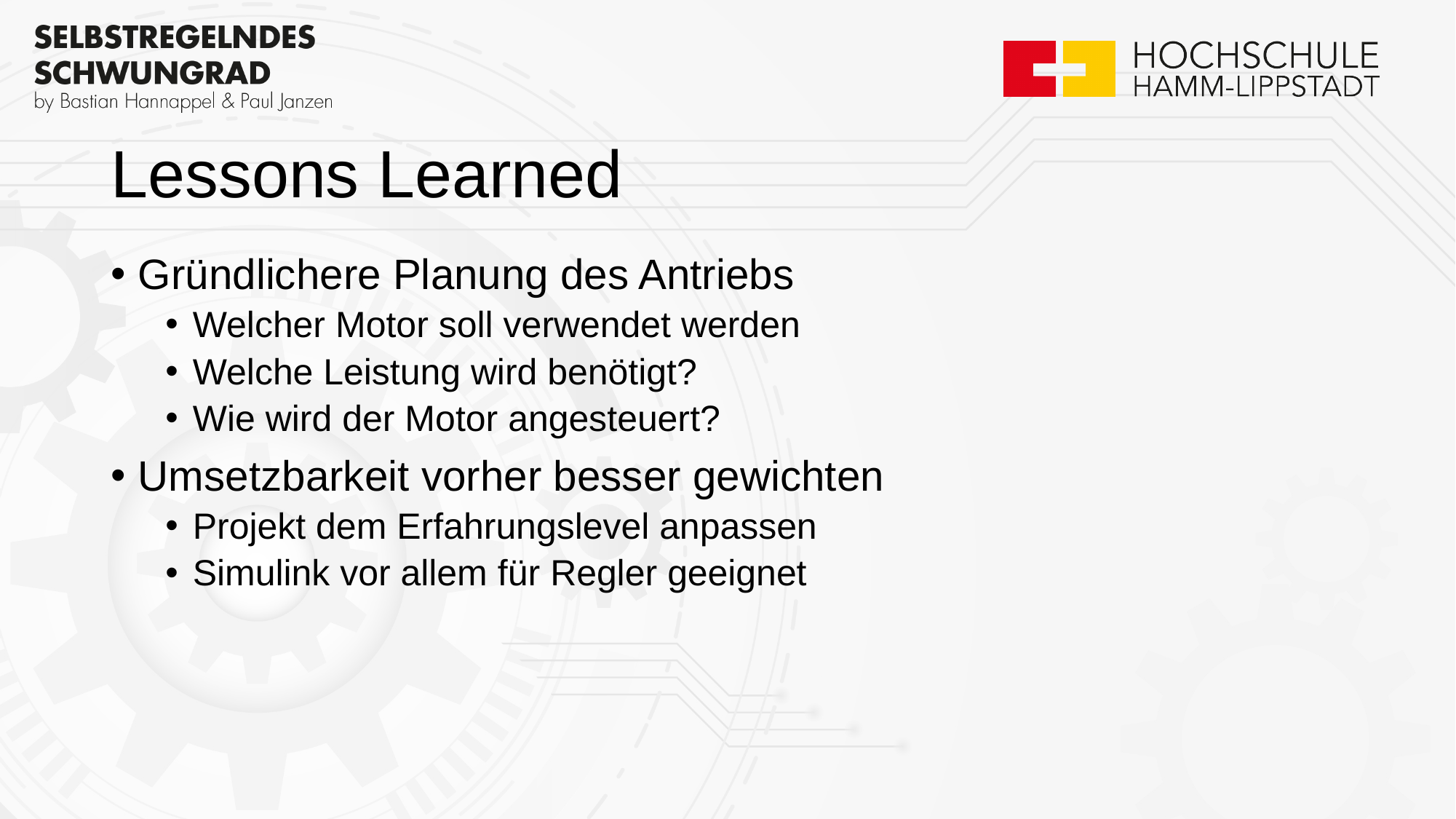

# Lessons Learned
Gründlichere Planung des Antriebs
Welcher Motor soll verwendet werden
Welche Leistung wird benötigt?
Wie wird der Motor angesteuert?
Umsetzbarkeit vorher besser gewichten
Projekt dem Erfahrungslevel anpassen
Simulink vor allem für Regler geeignet